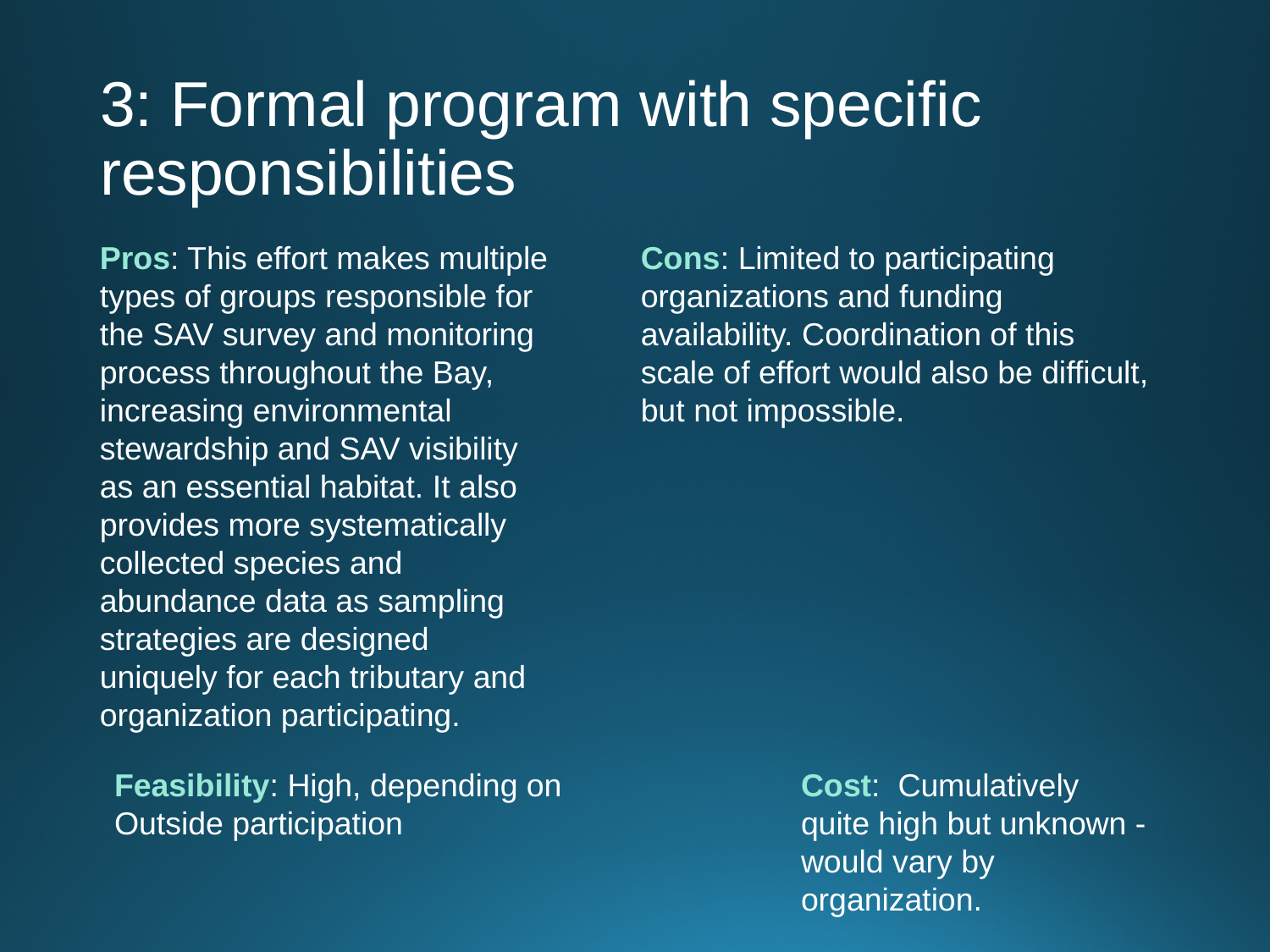

# 3: Formal program with specific responsibilities
Cons: Limited to participating organizations and funding availability. Coordination of this scale of effort would also be difficult, but not impossible.
Pros: This effort makes multiple types of groups responsible for the SAV survey and monitoring process throughout the Bay, increasing environmental stewardship and SAV visibility as an essential habitat. It also provides more systematically collected species and abundance data as sampling strategies are designed uniquely for each tributary and organization participating.
Cost:  Cumulatively quite high but unknown - would vary by organization.
Feasibility: High, depending on
Outside participation